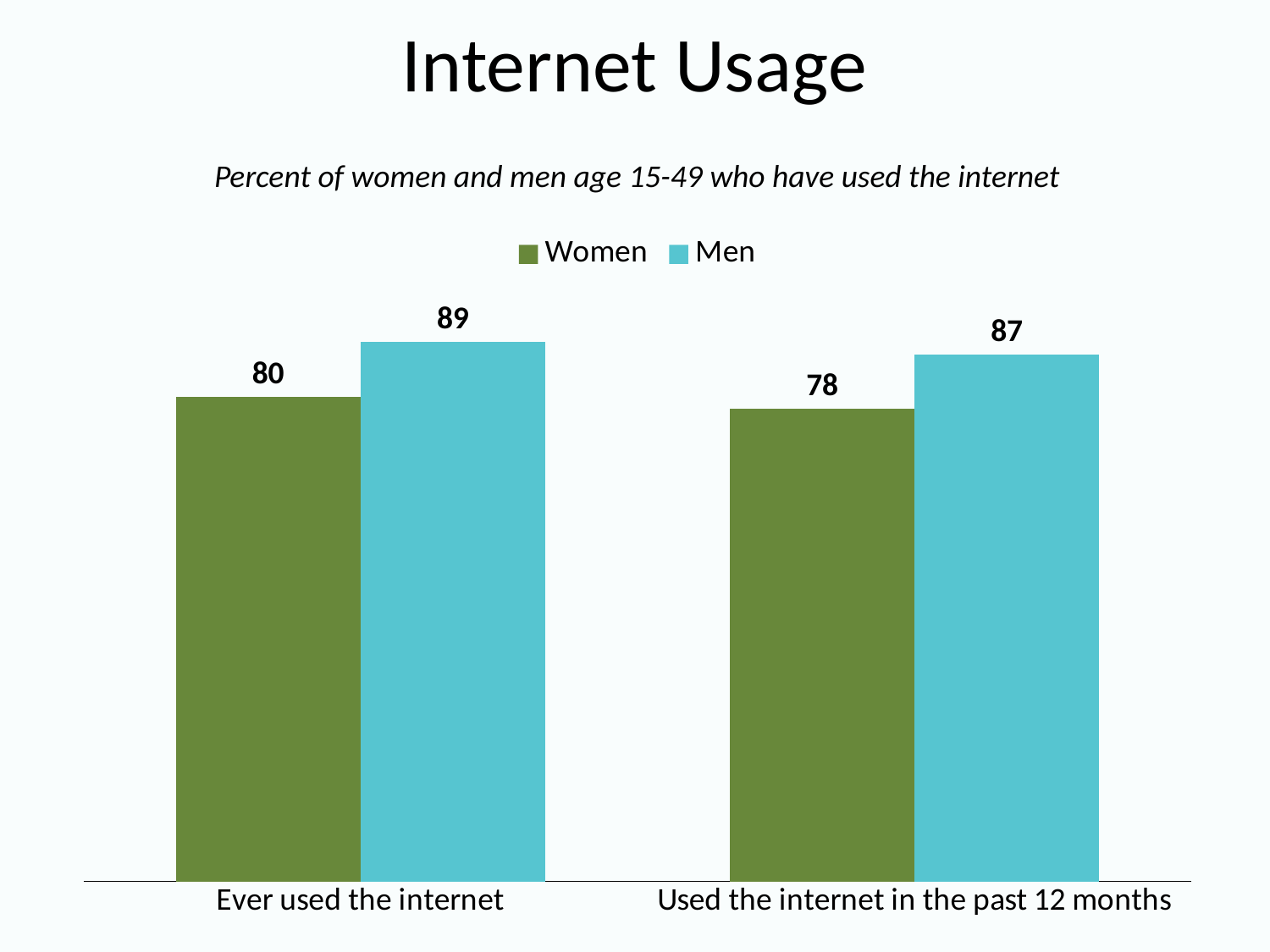

# Internet Usage
Percent of women and men age 15-49 who have used the internet

### Chart

| Category | Women | Men |
|---|---|---|
| Ever used the internet | 80.0 | 89.0 |
| Used the internet in the past 12 months | 78.0 | 87.0 |